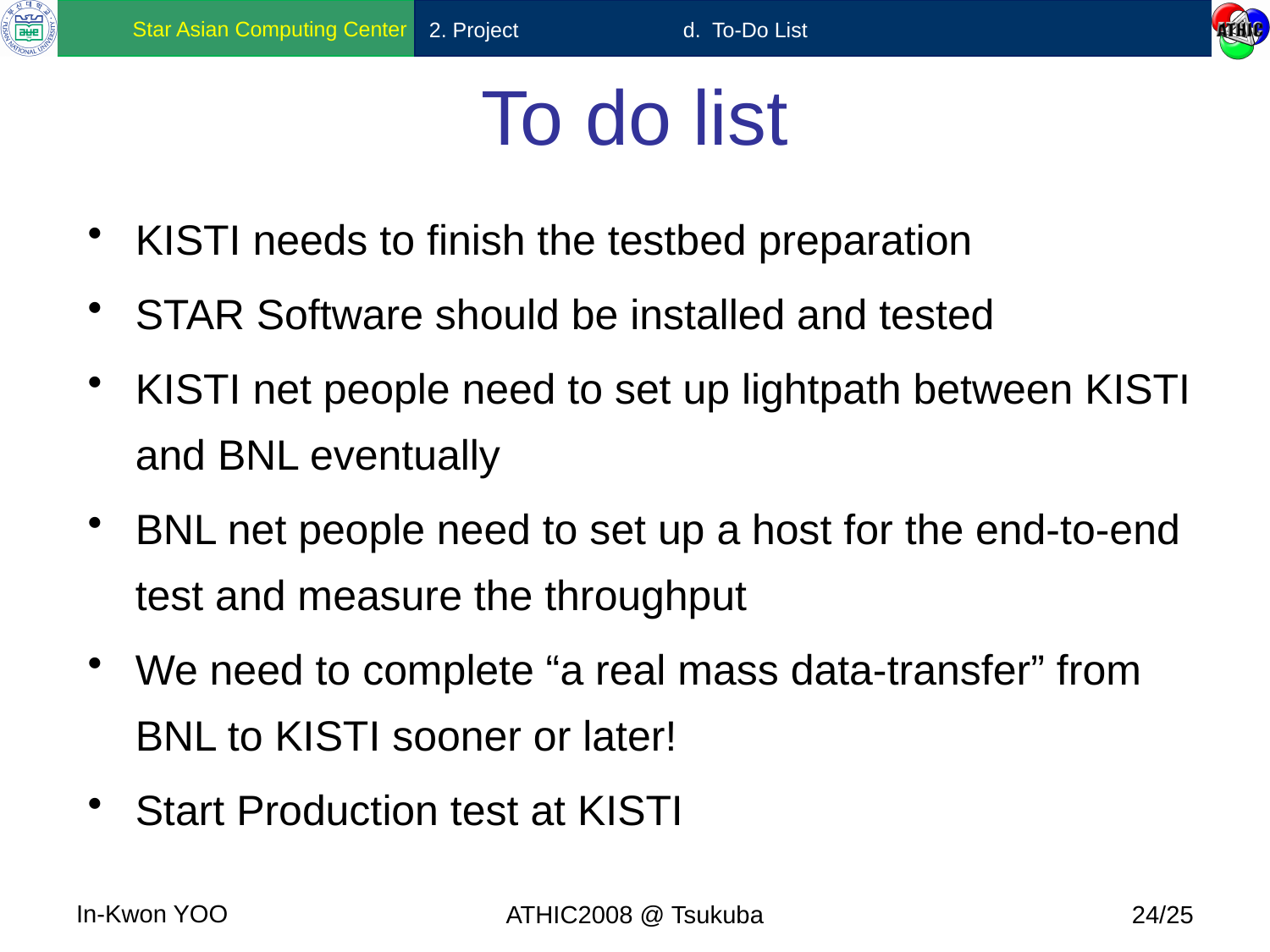

2. Project 		d.  To-Do List
# To do list
KISTI needs to finish the testbed preparation
STAR Software should be installed and tested
KISTI net people need to set up lightpath between KISTI and BNL eventually
BNL net people need to set up a host for the end-to-end test and measure the throughput
We need to complete “a real mass data-transfer” from BNL to KISTI sooner or later!
Start Production test at KISTI
ATHIC2008 @ Tsukuba
24/25
In-Kwon YOO